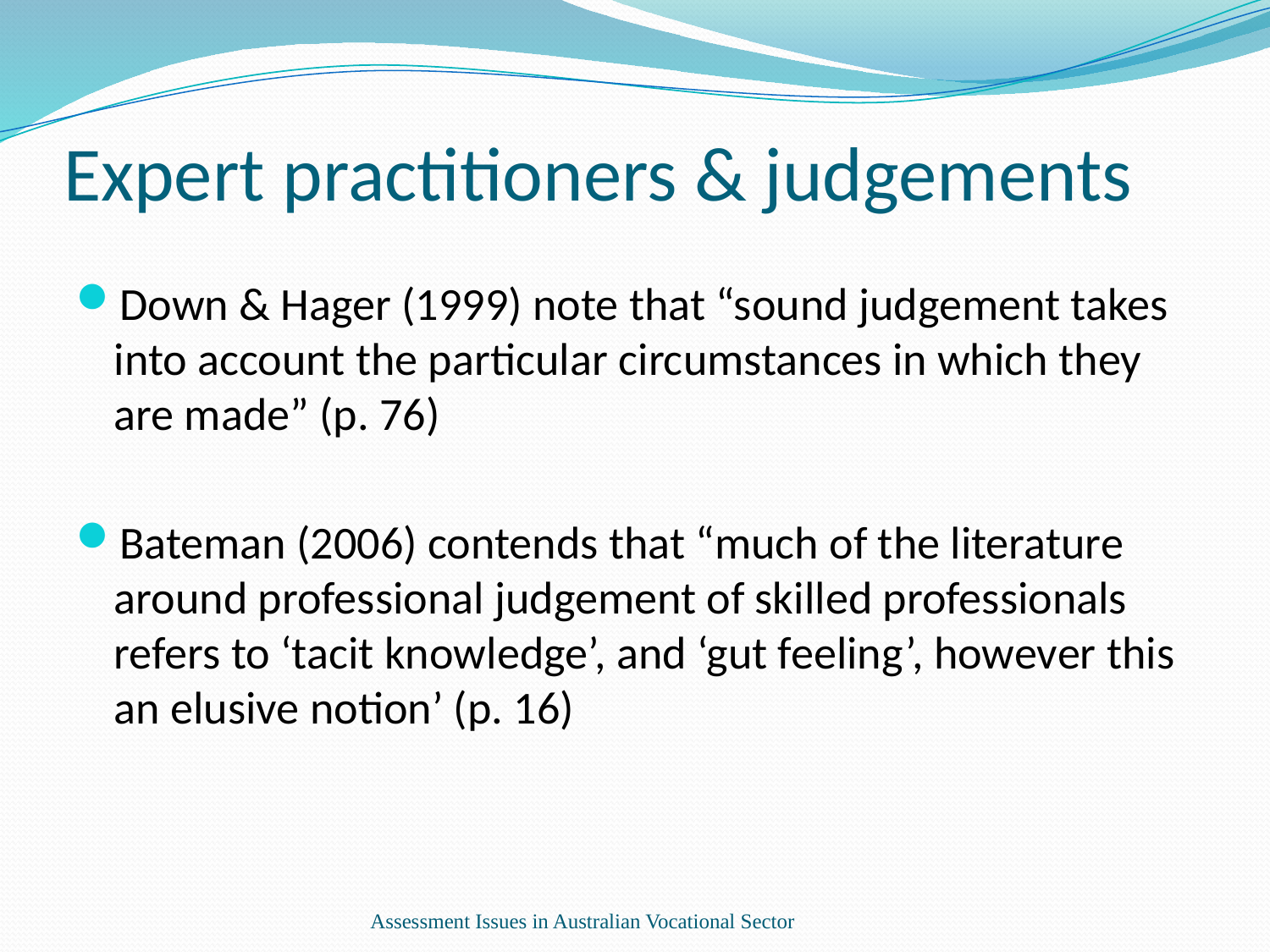

# Expert practitioners & judgements
Down & Hager (1999) note that “sound judgement takes into account the particular circumstances in which they are made” (p. 76)

Bateman (2006) contends that “much of the literature around professional judgement of skilled professionals refers to ‘tacit knowledge’, and ‘gut feeling’, however this an elusive notion’ (p. 16)

Assessment Issues in Australian Vocational Sector